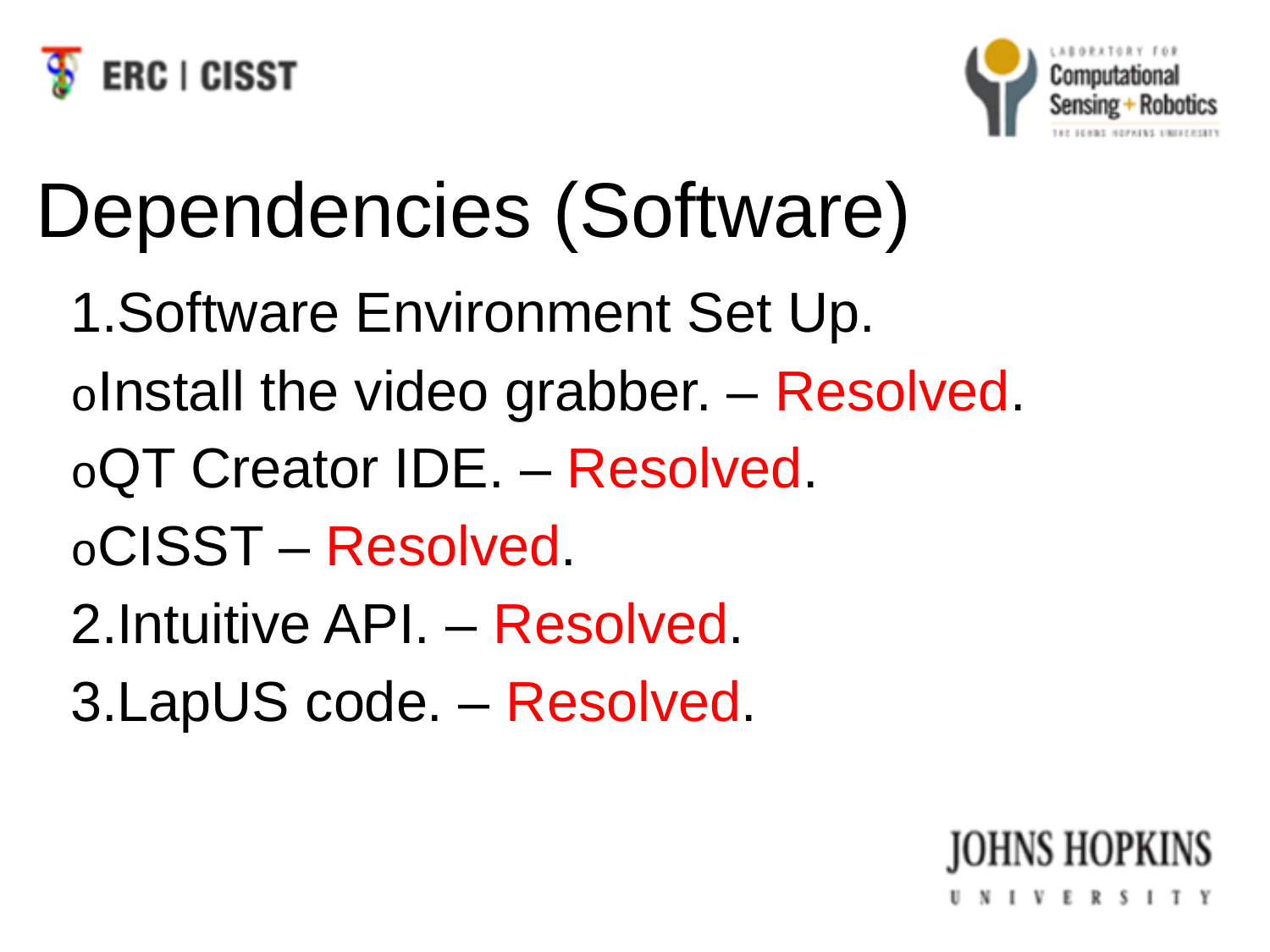

Dependencies (Software)
1.Software Environment Set Up.
oInstall the video grabber. – Resolved.
oQT Creator IDE. – Resolved.
oCISST – Resolved.
2.Intuitive API. – Resolved.
3.LapUS code. – Resolved.